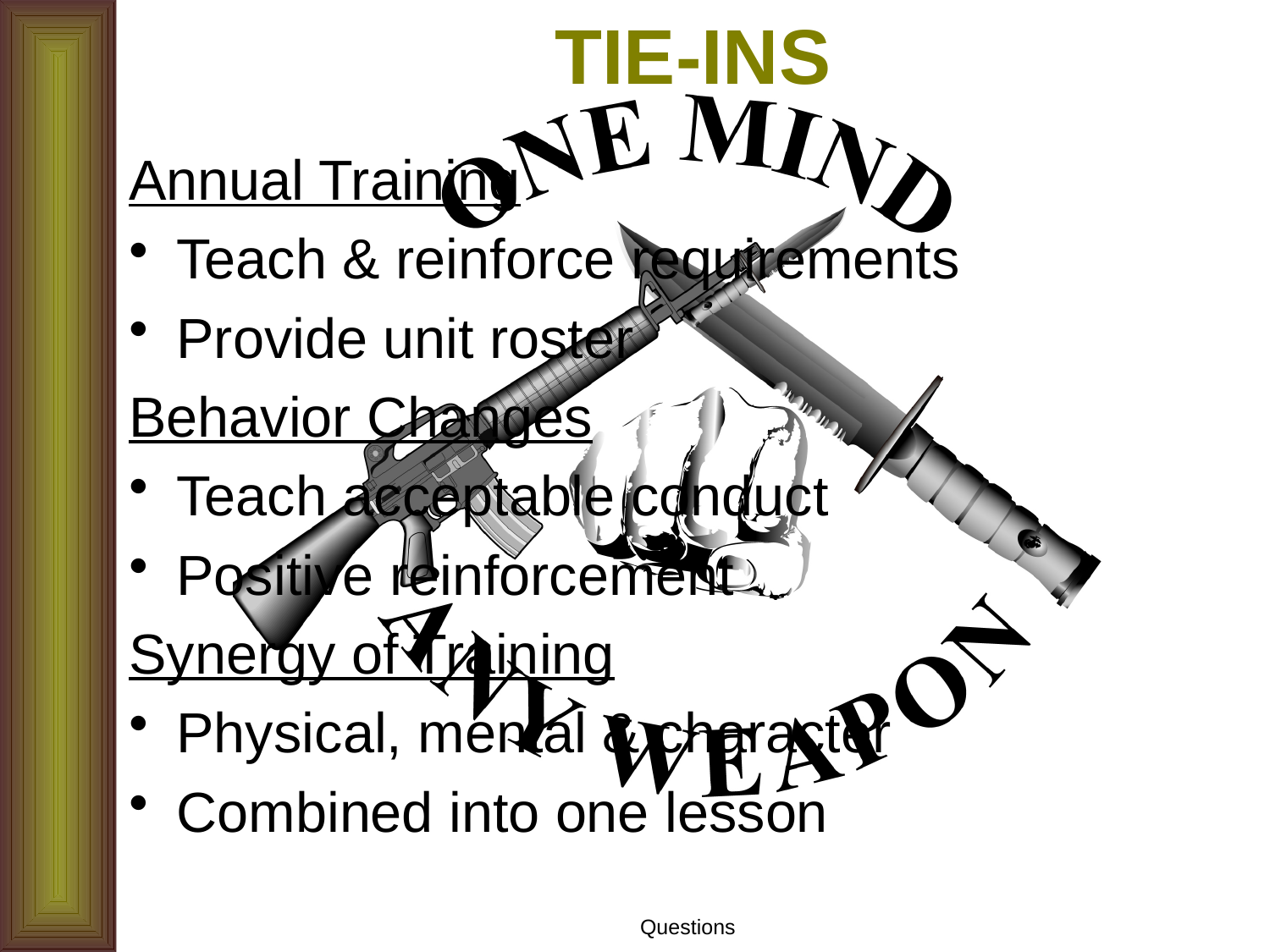

# TIE-INS
Annual Training
Teach & reinforce requirements
Provide unit roster
Behavior Changes
Teach acceptable conduct
Positive reinforcement
Synergy of Training
Physical, mental & character
Combined into one lesson
Questions